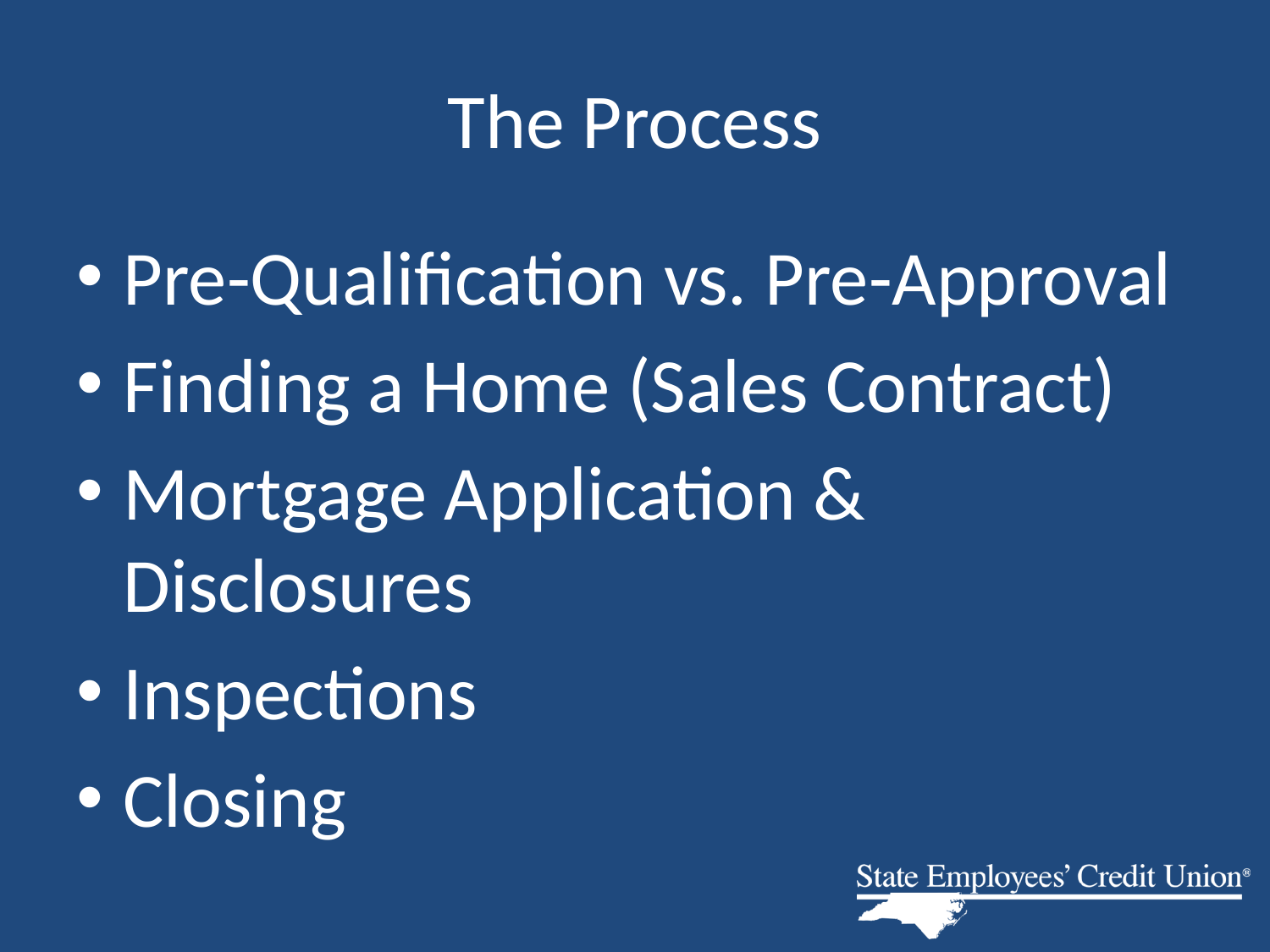

# The Process
Pre-Qualification vs. Pre-Approval
Finding a Home (Sales Contract)
Mortgage Application & Disclosures
Inspections
Closing